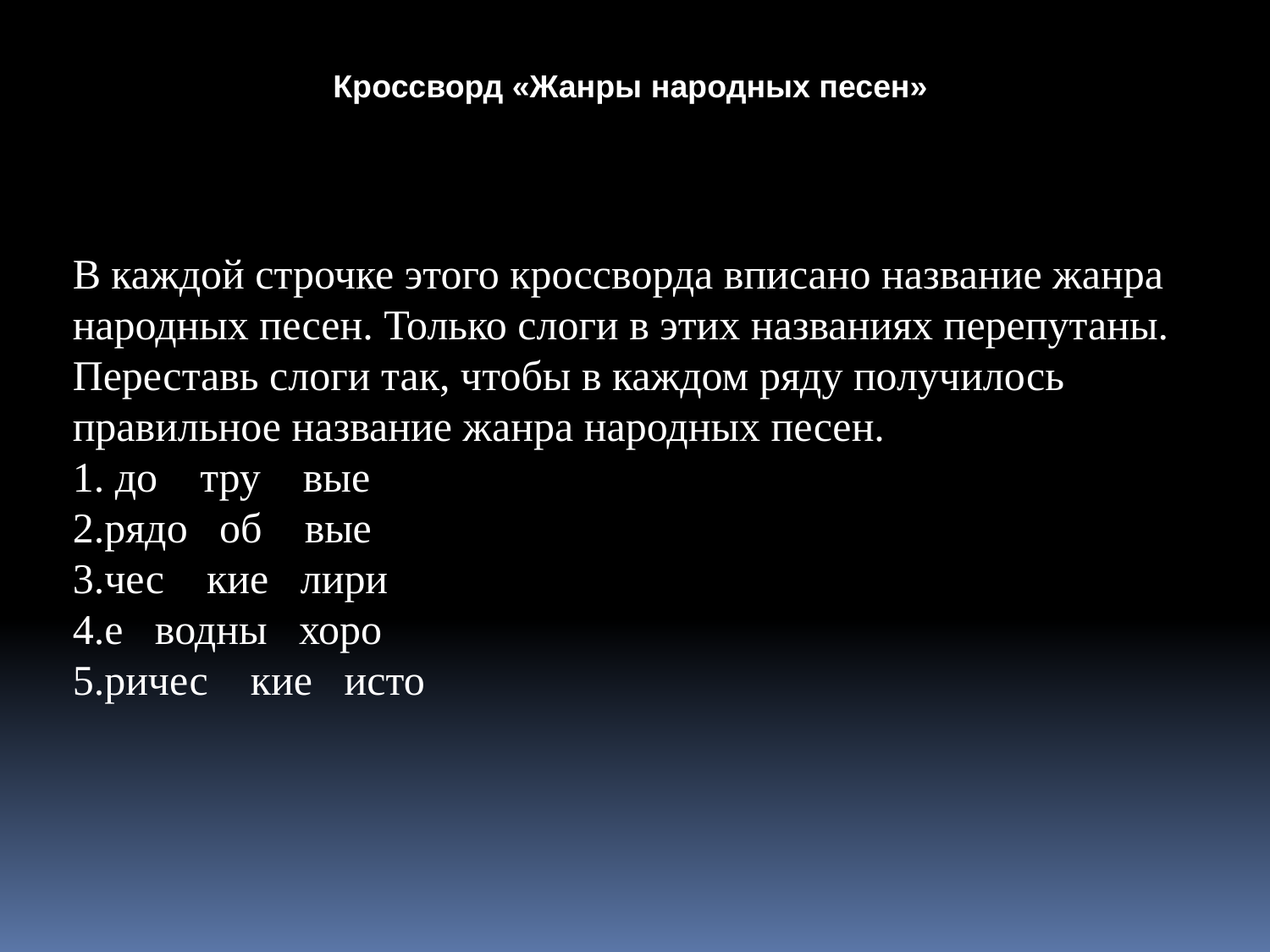

Кроссворд «Жанры народных песен»

В каждой строчке этого кроссворда вписано название жанра народных песен. Только слоги в этих названиях перепутаны.
Переставь слоги так, чтобы в каждом ряду получилось правильное название жанра народных песен.
1. до    тру    вые
2.рядо   об    вые
3.чес    кие   лири
4.е   водны   хоро
5.ричес    кие   исто